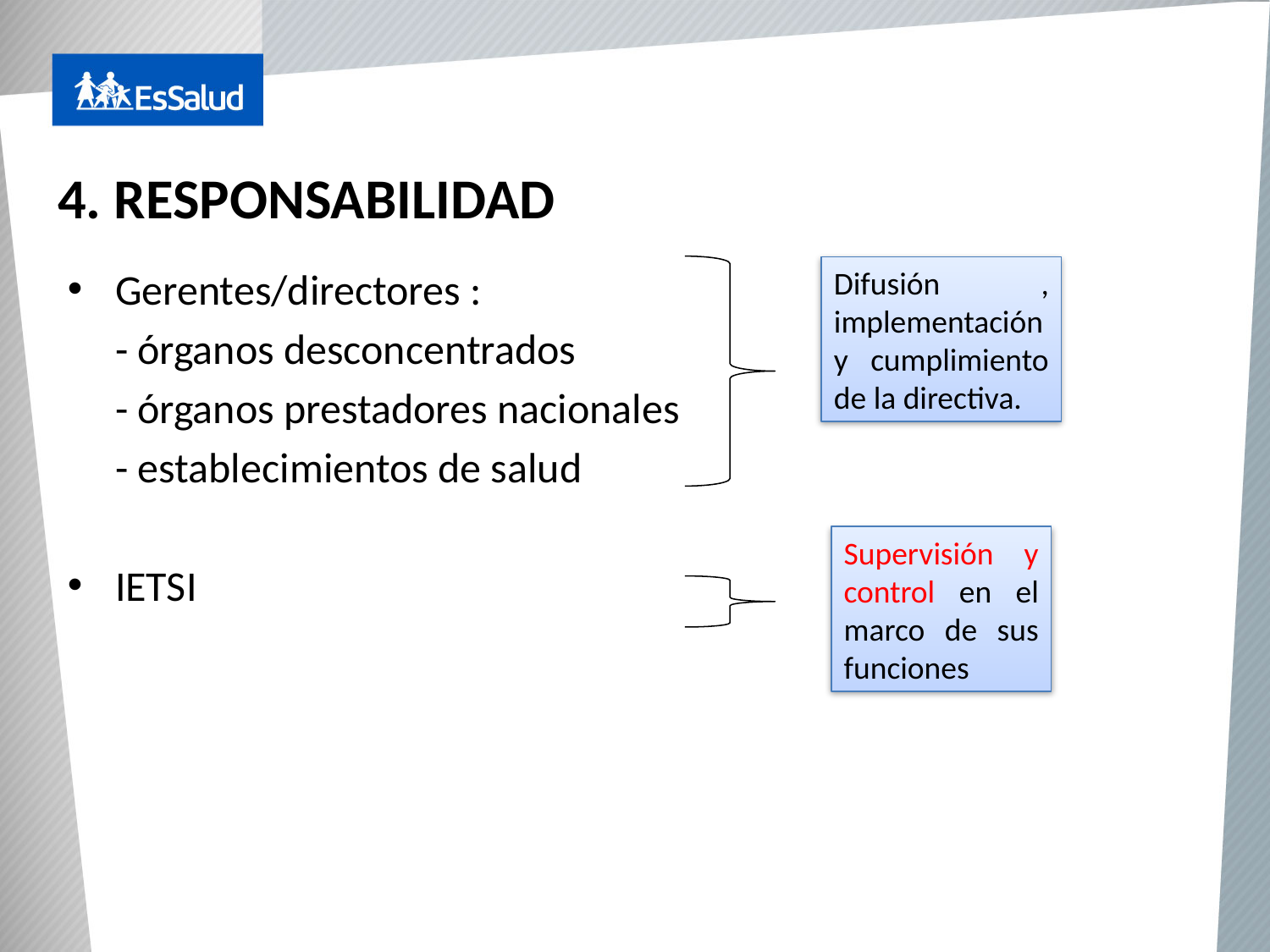

4. RESPONSABILIDAD
Gerentes/directores :
     - órganos desconcentrados
     - órganos prestadores nacionales
     - establecimientos de salud

IETSI

Difusión , implementación y cumplimiento de la directiva.
Supervisión y control en el marco de sus funciones